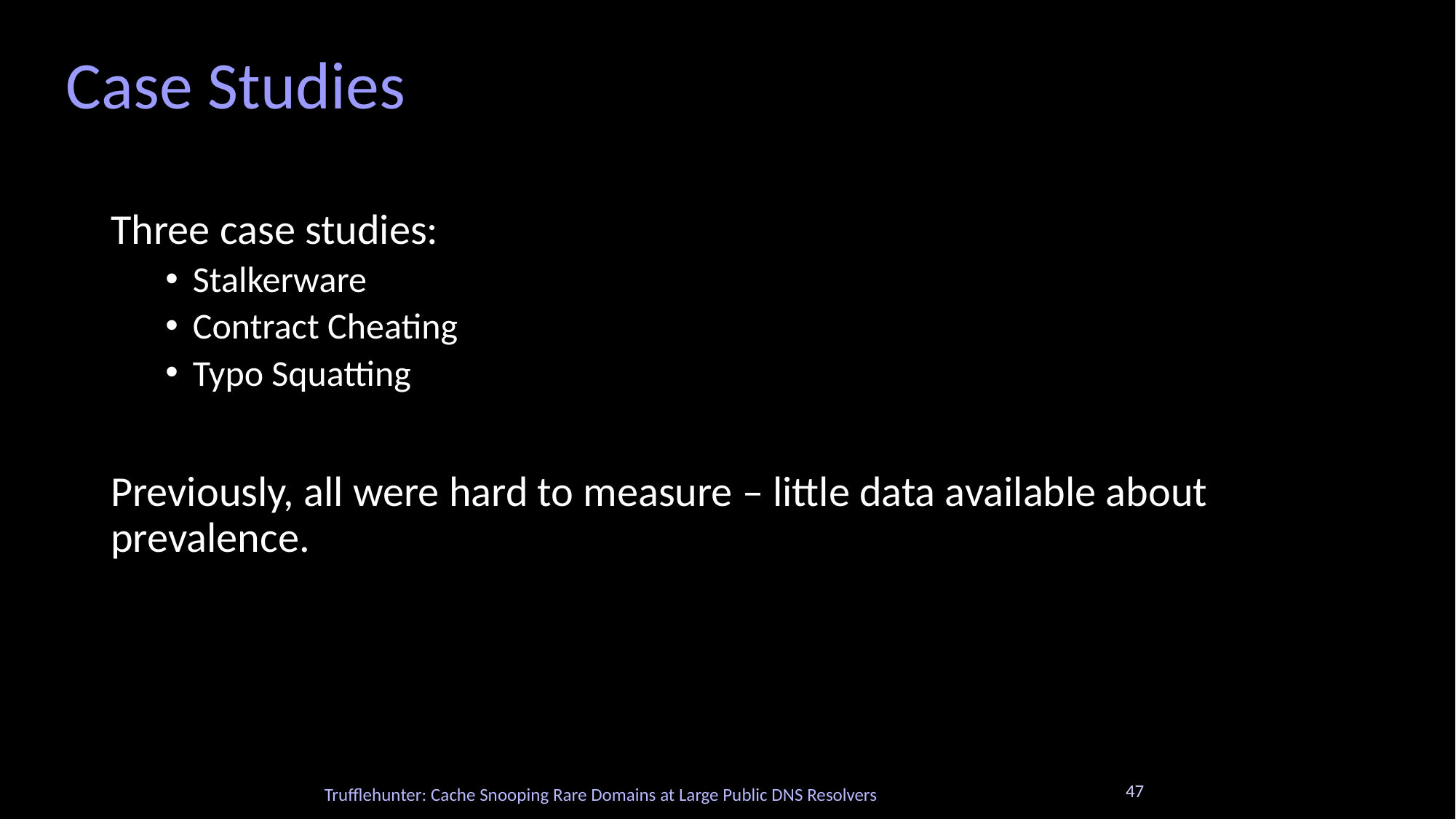

# Case Studies
Three case studies:
Stalkerware
Contract Cheating
Typo Squatting

Previously, all were hard to measure – little data available about prevalence.
47
Trufflehunter: Cache Snooping Rare Domains at Large Public DNS Resolvers